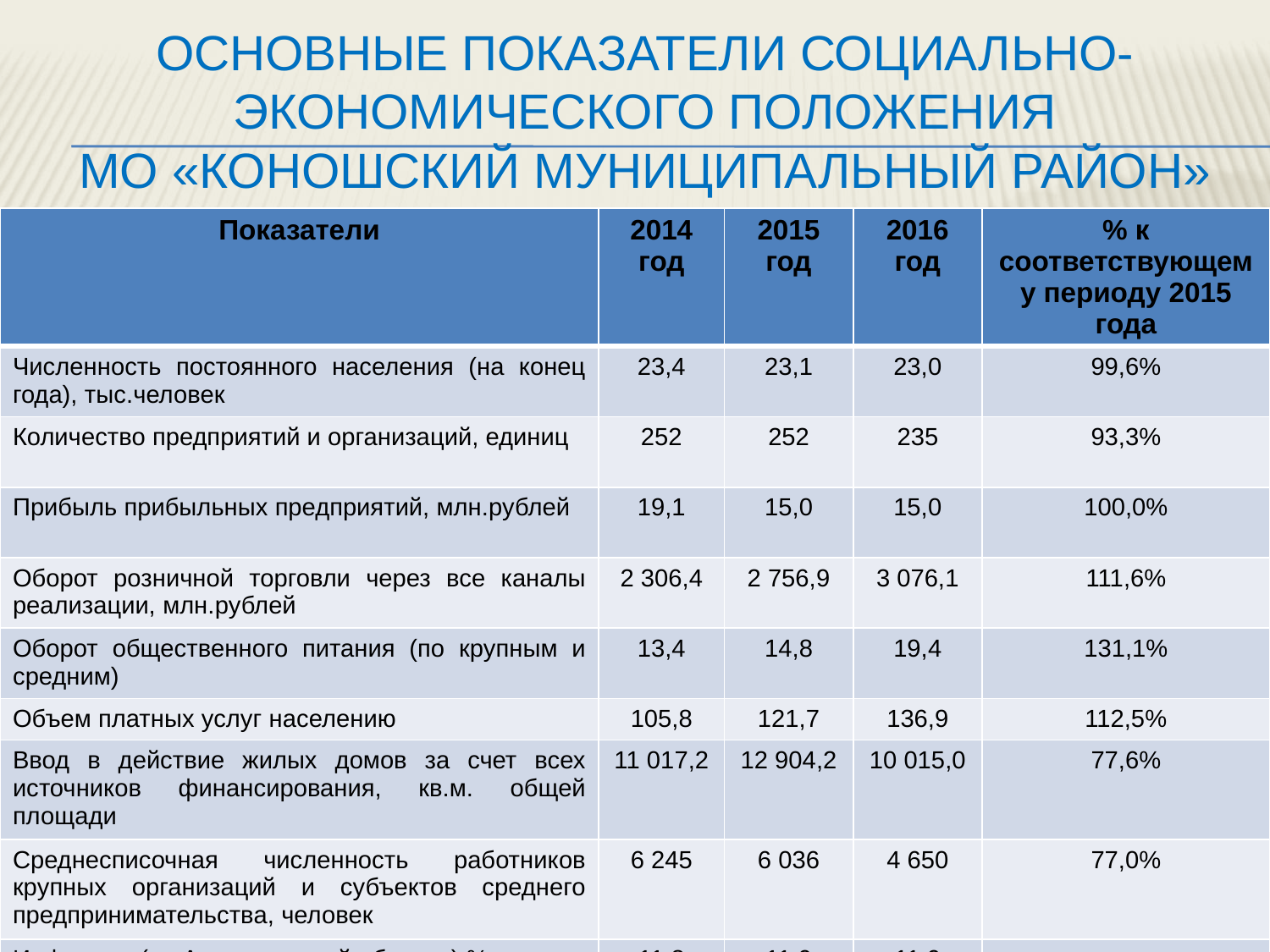

# ОСНОВНЫЕ ПОКАЗАТЕЛИ СОЦИАЛЬНО-ЭКОНОМИЧЕСКОГО ПОЛОЖЕНИЯ МО «КОНОШСКИЙ МУНИЦИПАЛЬНЫЙ РАЙОН»
| Показатели | 2014 год | 2015 год | 2016 год | % к соответствующему периоду 2015 года |
| --- | --- | --- | --- | --- |
| Численность постоянного населения (на конец года), тыс.человек | 23,4 | 23,1 | 23,0 | 99,6% |
| Количество предприятий и организаций, единиц | 252 | 252 | 235 | 93,3% |
| Прибыль прибыльных предприятий, млн.рублей | 19,1 | 15,0 | 15,0 | 100,0% |
| Оборот розничной торговли через все каналы реализации, млн.рублей | 2 306,4 | 2 756,9 | 3 076,1 | 111,6% |
| Оборот общественного питания (по крупным и средним) | 13,4 | 14,8 | 19,4 | 131,1% |
| Объем платных услуг населению | 105,8 | 121,7 | 136,9 | 112,5% |
| Ввод в действие жилых домов за счет всех источников финансирования, кв.м. общей площади | 11 017,2 | 12 904,2 | 10 015,0 | 77,6% |
| Среднесписочная численность работников крупных организаций и субъектов среднего предпринимательства, человек | 6 245 | 6 036 | 4 650 | 77,0% |
| Инфляция (по Архангельской области),% | 11,8 | 11,9 | 11,9 | - |